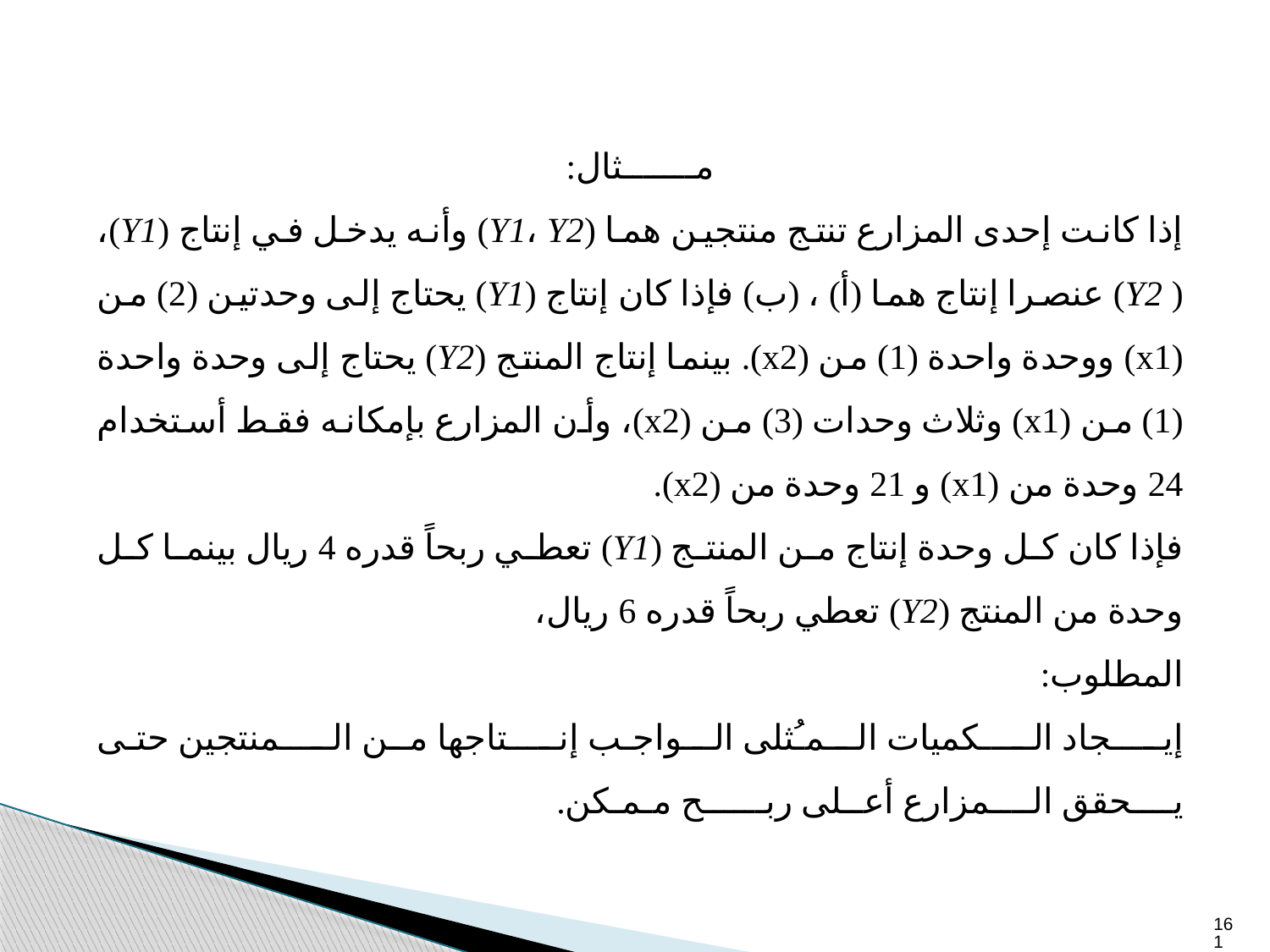

مـــــــثال:
إذا كانت إحدى المزارع تنتج منتجين هما (Y1، Y2) وأنه يدخل في إنتاج (Y1)،( Y2) عنصرا إنتاج هما (أ) ، (ب) فإذا كان إنتاج (Y1) يحتاج إلى وحدتين (2) من (x1) ووحدة واحدة (1) من (x2). بينما إنتاج المنتج (Y2) يحتاج إلى وحدة واحدة (1) من (x1) وثلاث وحدات (3) من (x2)، وأن المزارع بإمكانه فقط أستخدام 24 وحدة من (x1) و 21 وحدة من (x2).
فإذا كان كل وحدة إنتاج من المنتج (Y1) تعطي ربحاً قدره 4 ريال بينما كل وحدة من المنتج (Y2) تعطي ربحاً قدره 6 ريال،
المطلوب:
إيــــجاد الــــكميات الــمـُثلى الــواجـب إنــــتاجها مـن الــــمنتجين حتى يــــحقق الــــمزارع أعــلى ربــــــح مـمـكن.
161